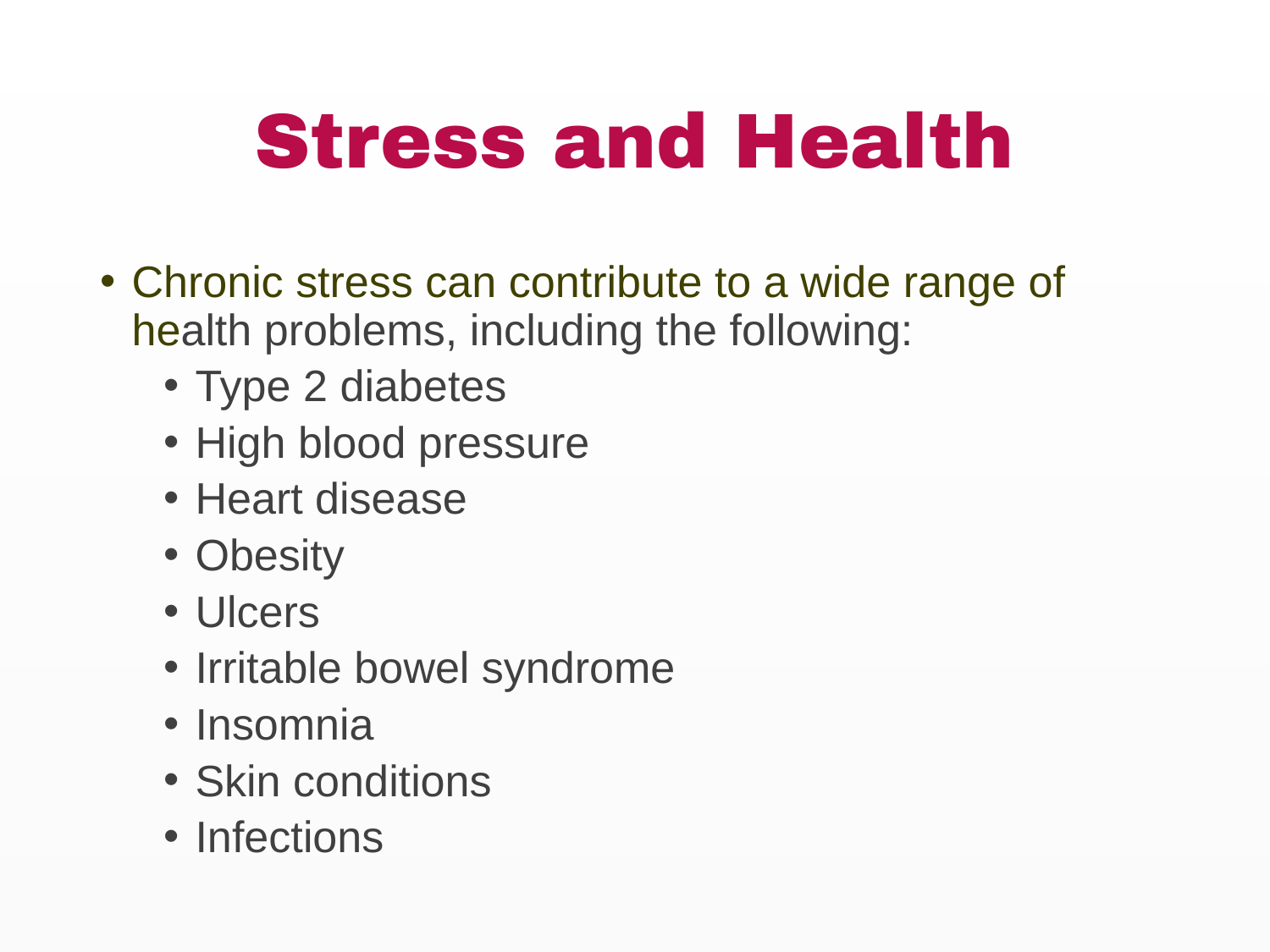

# Stress and Health
Chronic stress can contribute to a wide range of health problems, including the following:
Type 2 diabetes
High blood pressure
Heart disease
Obesity
Ulcers
Irritable bowel syndrome
Insomnia
Skin conditions
Infections